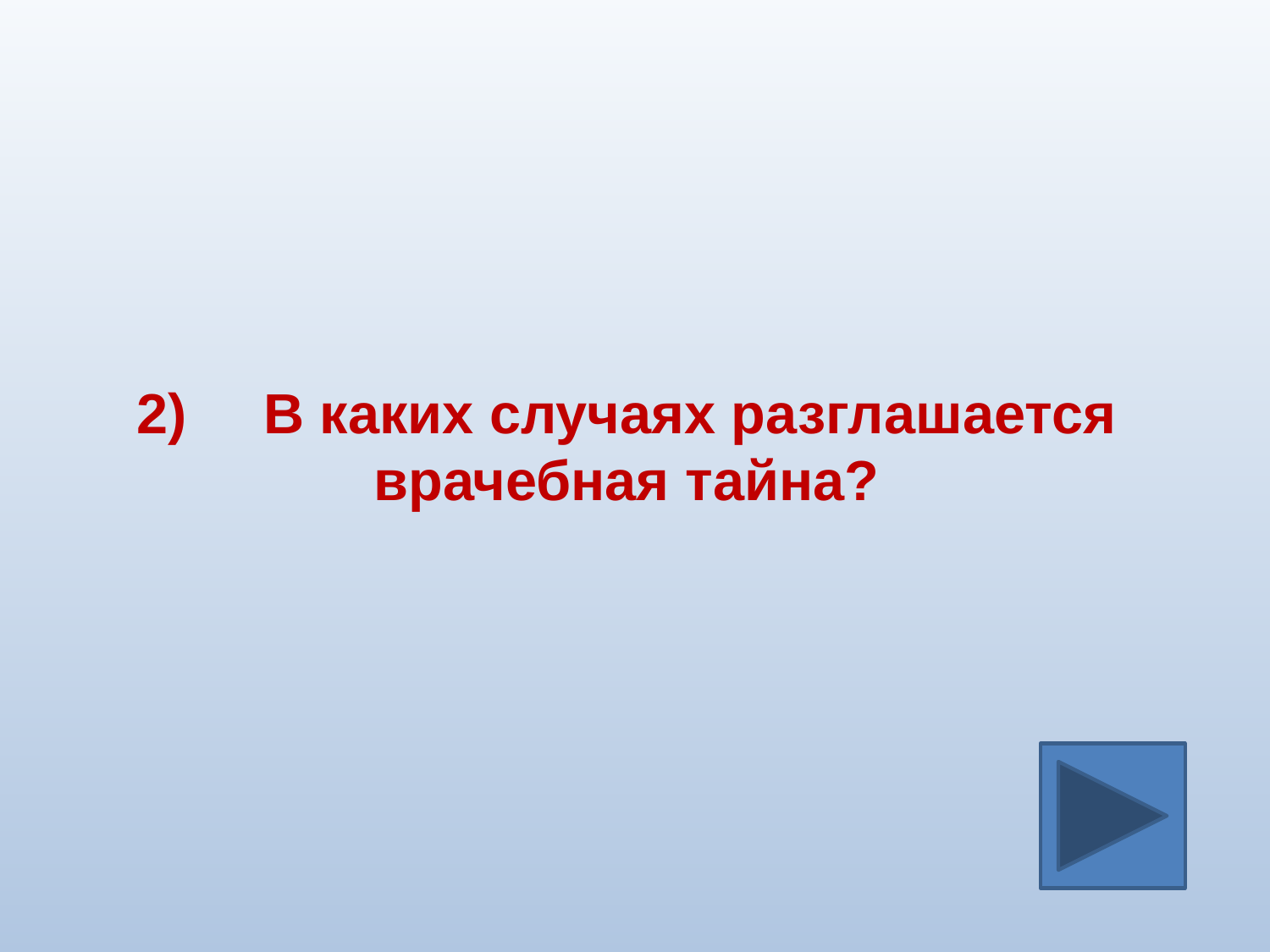

#

2)	В каких случаях разглашается врачебная тайна?